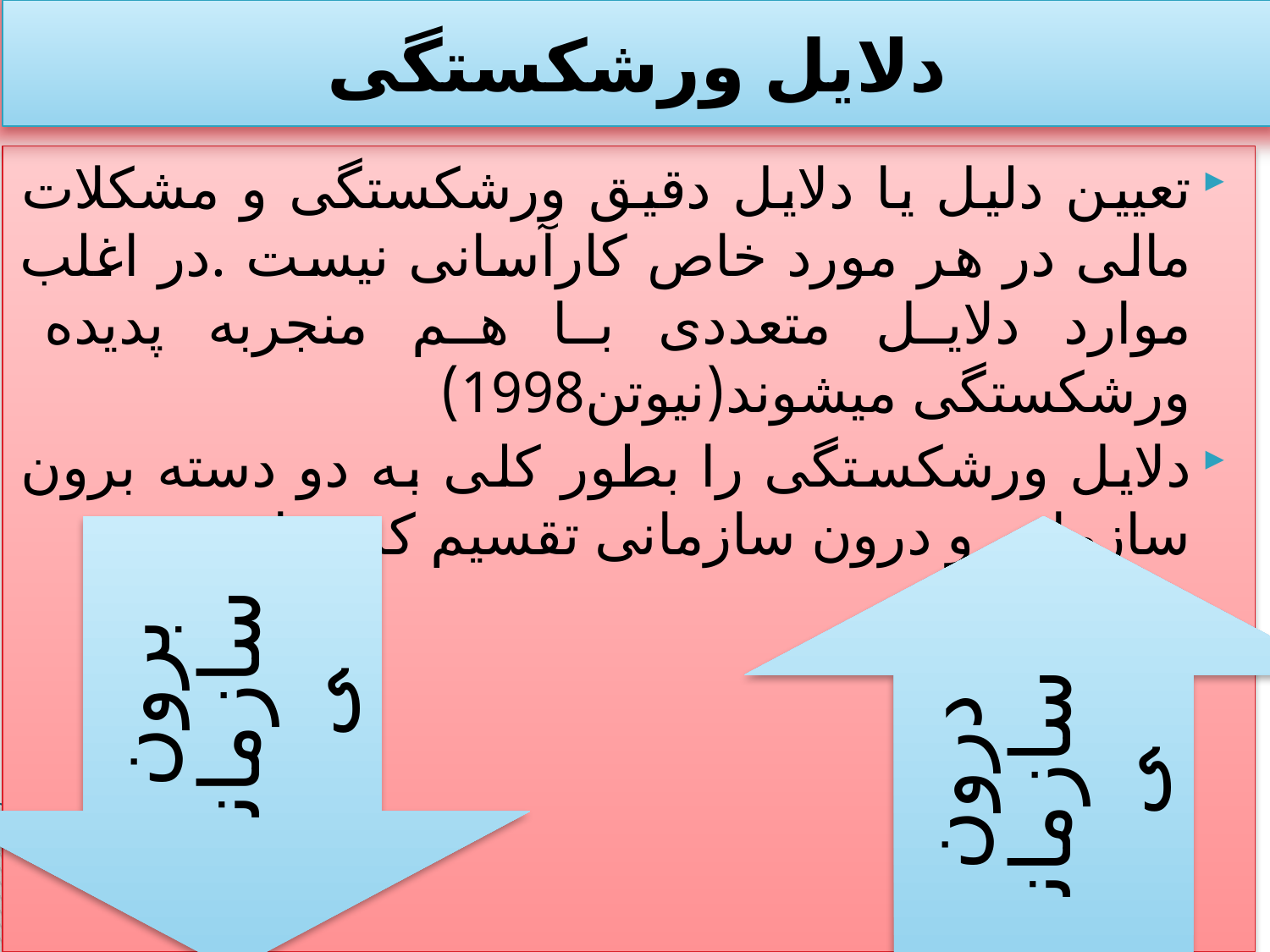

دلایل ورشکستگی
تعیین دلیل یا دلایل دقیق ورشکستگی و مشکلات مالی در هر مورد خاص کارآسانی نیست .در اغلب موارد دلایل متعددی با هم منجربه پدیده ورشکستگی میشوند(نیوتن1998)
دلایل ورشکستگی را بطور کلی به دو دسته برون سازمانی و درون سازمانی تقسیم کرده است.
برون سازمانی
درون سازمانی